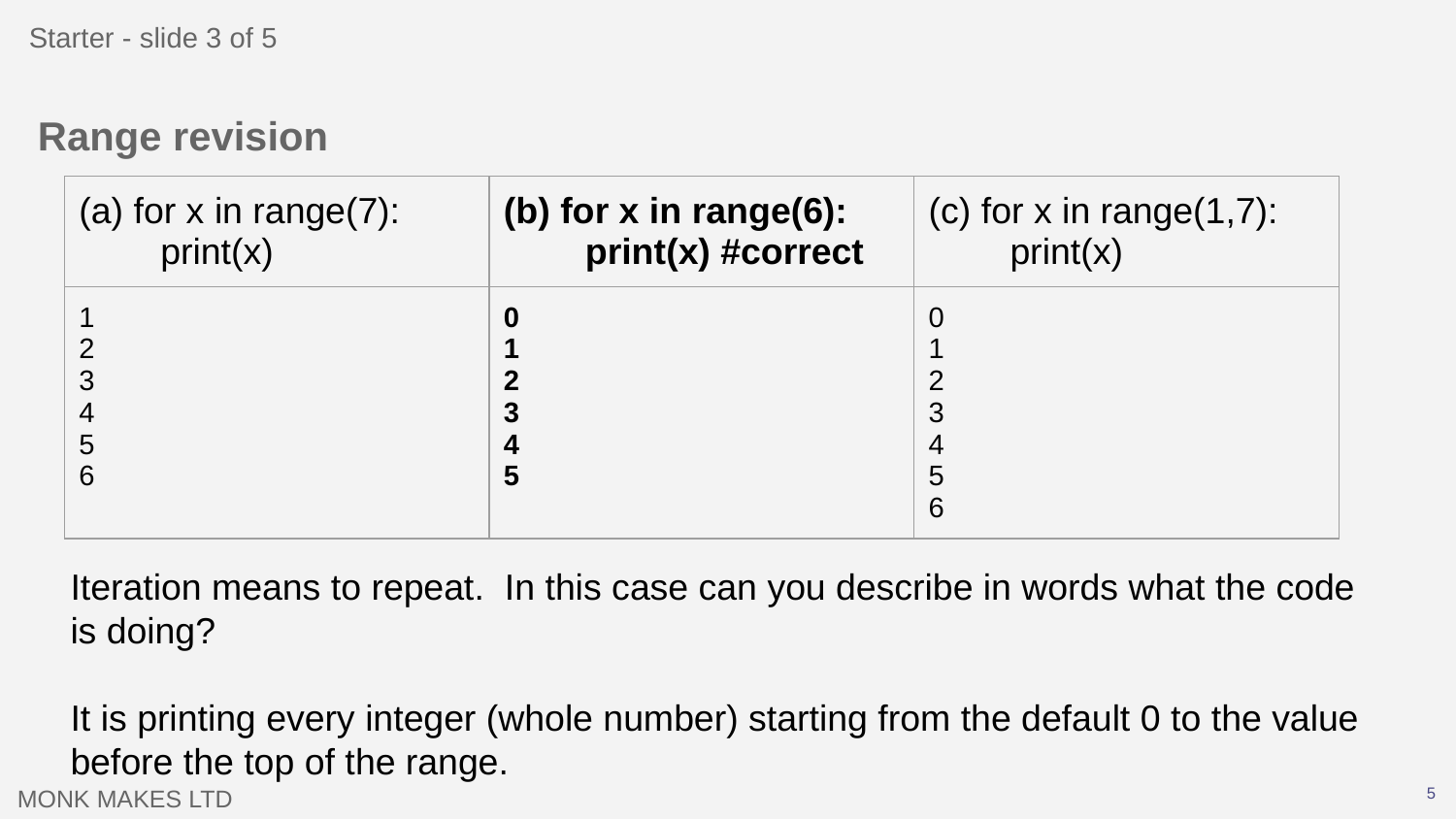

Starter - slide 3 of 5
# Range revision

Iteration means to repeat.  In this case can you describe in words what the code is doing?

It is printing every integer (whole number) starting from the default 0 to the value before the top of the range.

| (a) for x in range(7): print(x) | (b) for x in range(6): print(x) #correct | (c) for x in range(1,7): print(x) |
| --- | --- | --- |
| 1 2 3 4 5 6 | 0 1 2 3 4 5 | 0 1 2 3 4 5 6 |
5